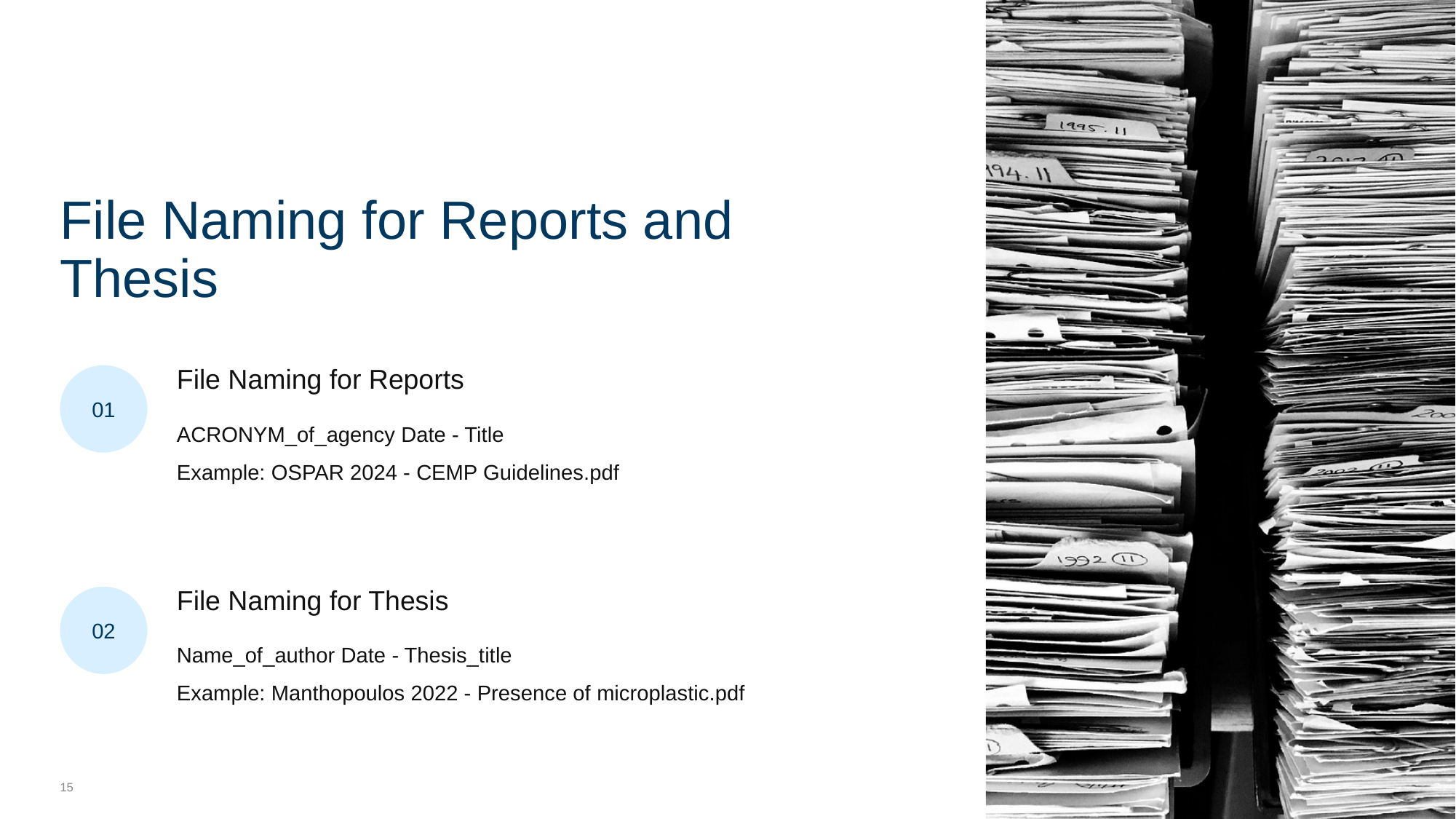

File Naming for Reports and Thesis

01
File Naming for Reports
ACRONYM_of_agency Date - Title
Example: OSPAR 2024 - CEMP Guidelines.pdf

02
File Naming for Thesis
Name_of_author Date - Thesis_title
Example: Manthopoulos 2022 - Presence of microplastic.pdf
15